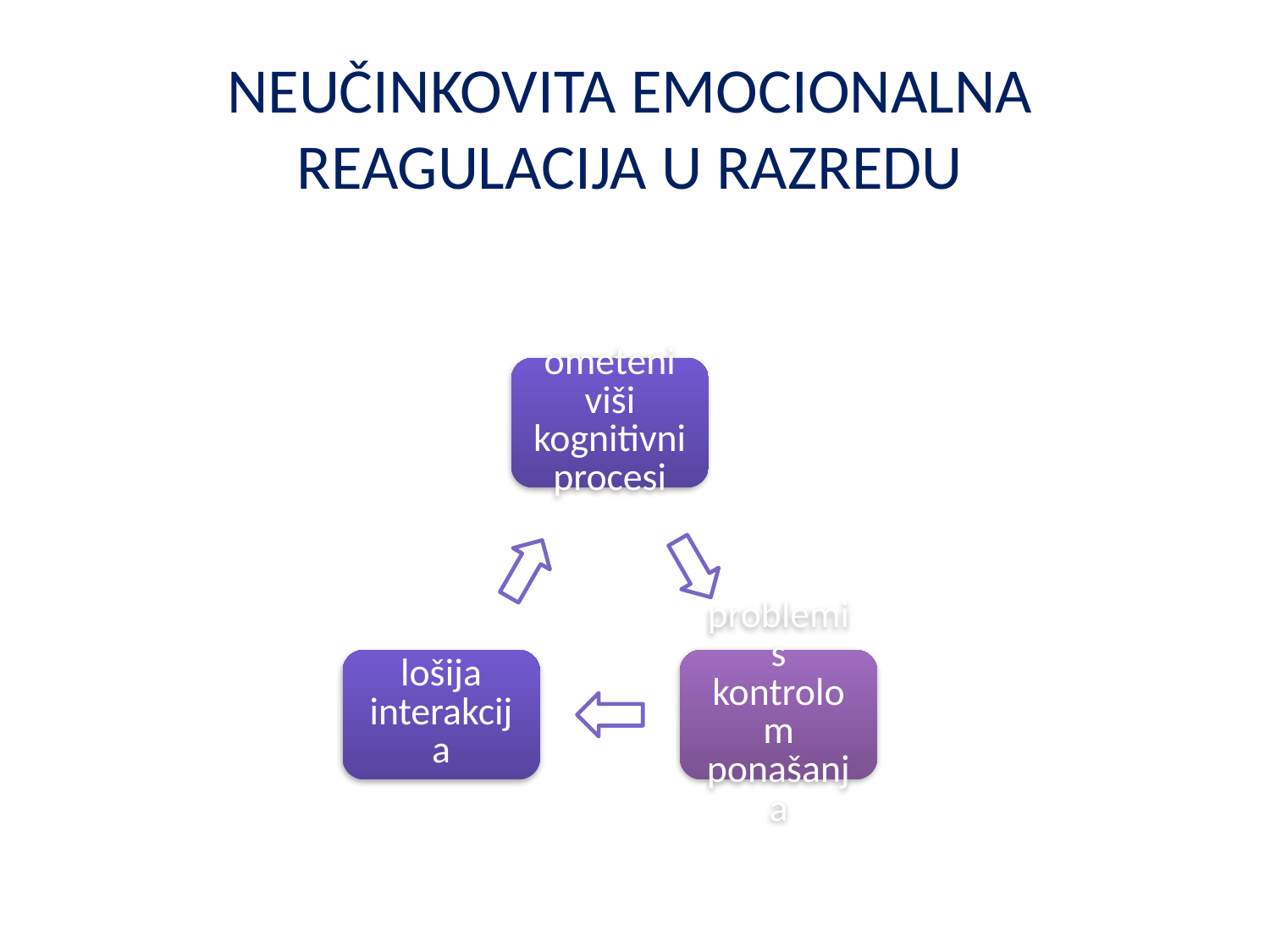

# NEUČINKOVITA EMOCIONALNA REAGULACIJA U RAZREDU
ometeni viši kognitivni procesi
problemi s kontrolom ponašanja
lošija interakcija